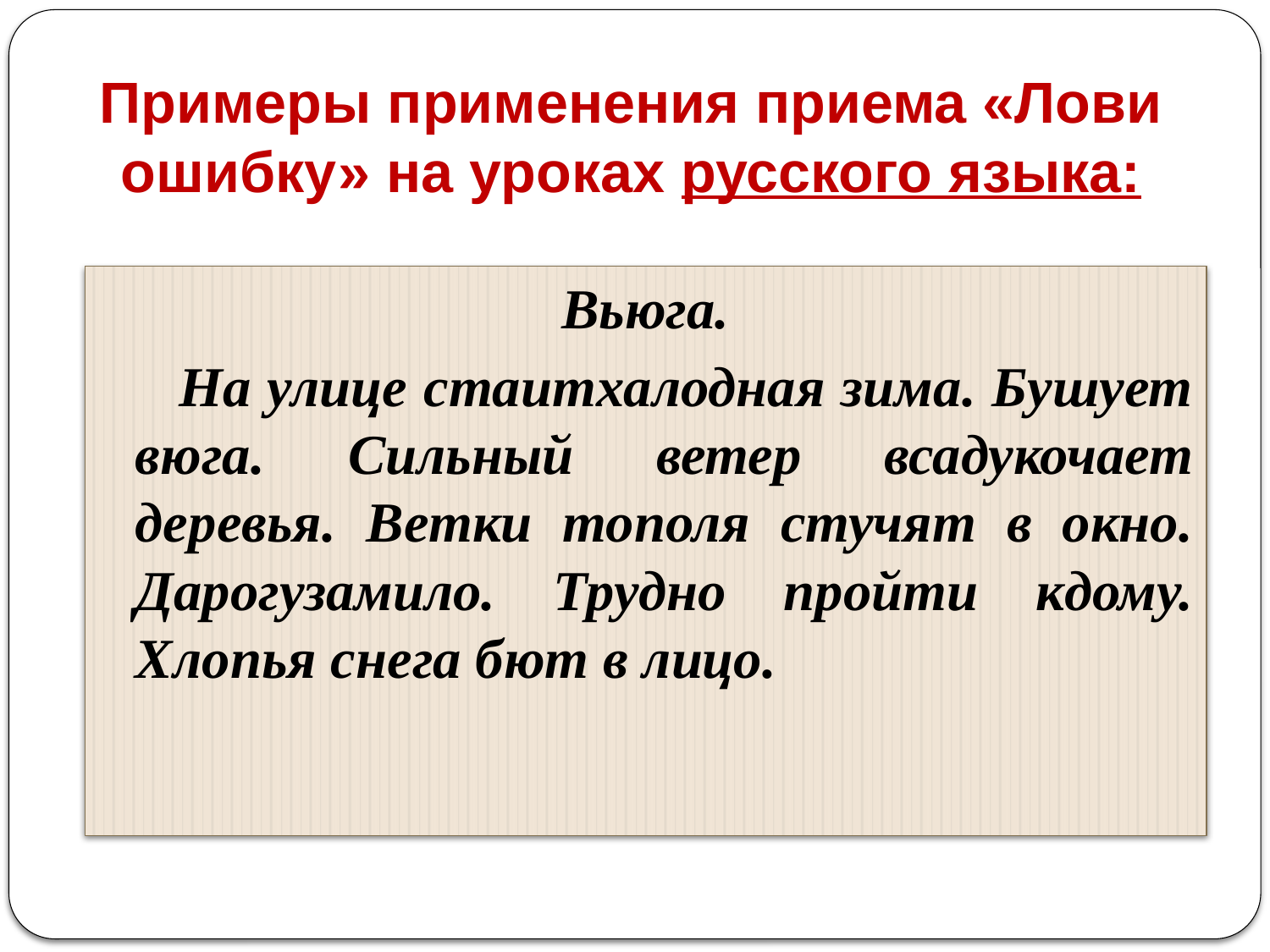

# Примеры применения приема «Лови ошибку» на уроках русского языка:
Вьюга.
     На улице стаитхалодная зима. Бушует вюга. Сильный ветер всадукочает деревья. Ветки тополя стучят в окно. Дарогузамило. Трудно пройти кдому. Хлопья снега бют в лицо.